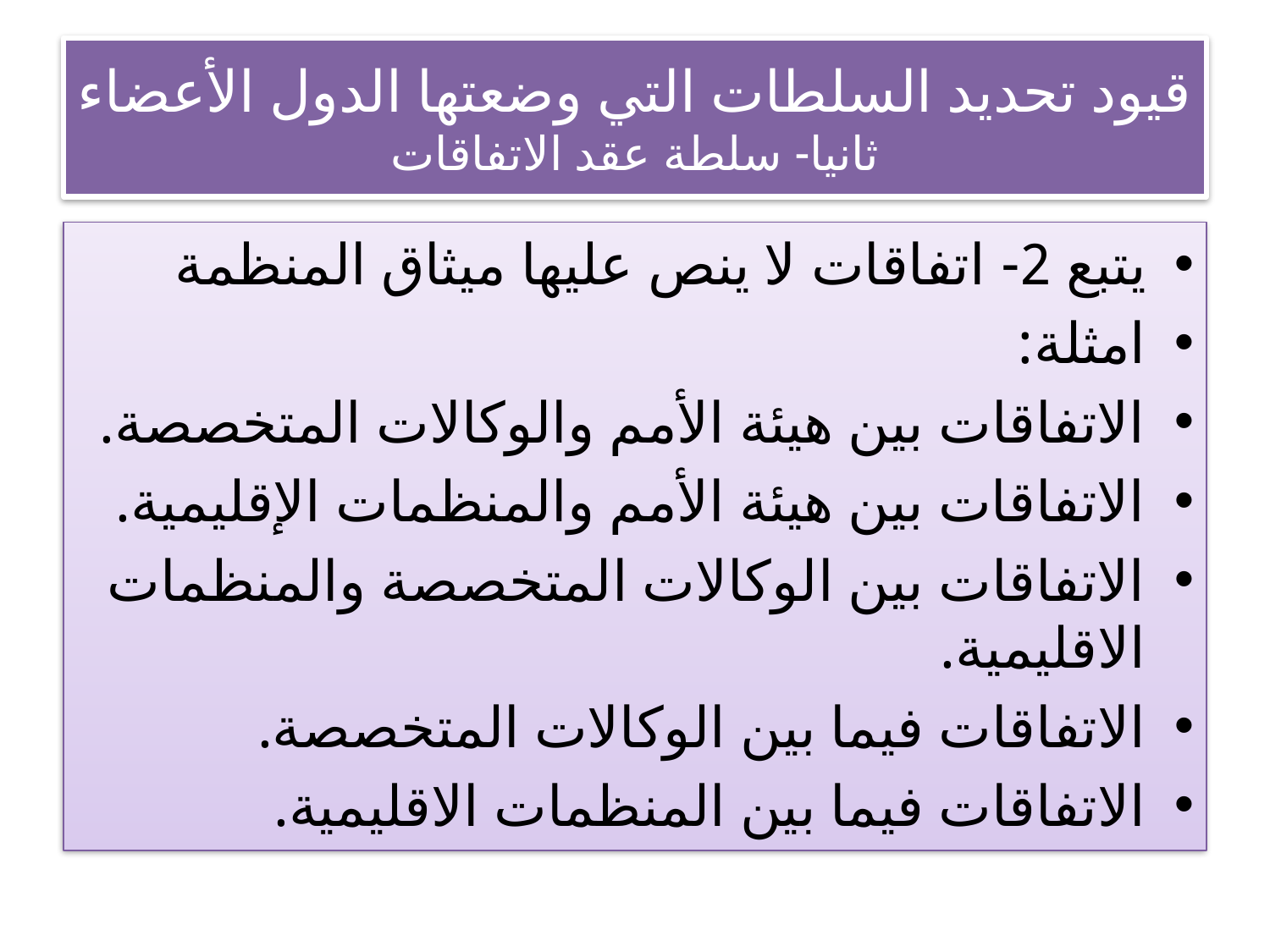

# قيود تحديد السلطات التي وضعتها الدول الأعضاء ثانيا- سلطة عقد الاتفاقات
يتبع 2- اتفاقات لا ينص عليها ميثاق المنظمة
امثلة:
الاتفاقات بين هيئة الأمم والوكالات المتخصصة.
الاتفاقات بين هيئة الأمم والمنظمات الإقليمية.
الاتفاقات بين الوكالات المتخصصة والمنظمات الاقليمية.
الاتفاقات فيما بين الوكالات المتخصصة.
الاتفاقات فيما بين المنظمات الاقليمية.